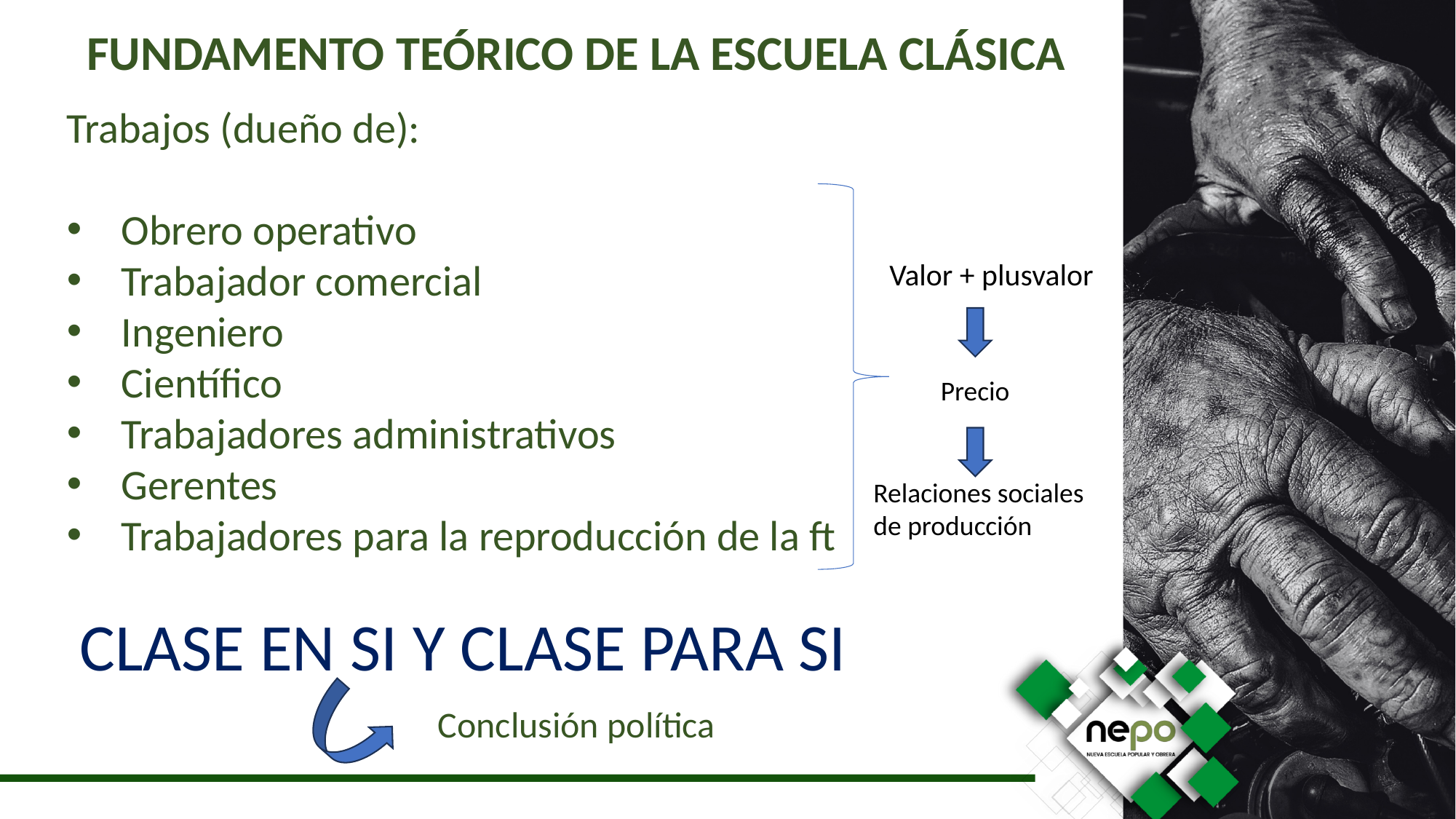

FUNDAMENTO TEÓRICO DE LA ESCUELA CLÁSICA
Trabajos (dueño de):

Obrero operativo
Trabajador comercial
Ingeniero
Científico
Trabajadores administrativos
Gerentes
Trabajadores para la reproducción de la ft

Valor + plusvalor

Precio

Relaciones sociales de producción
CLASE EN SI Y CLASE PARA SI

Conclusión política